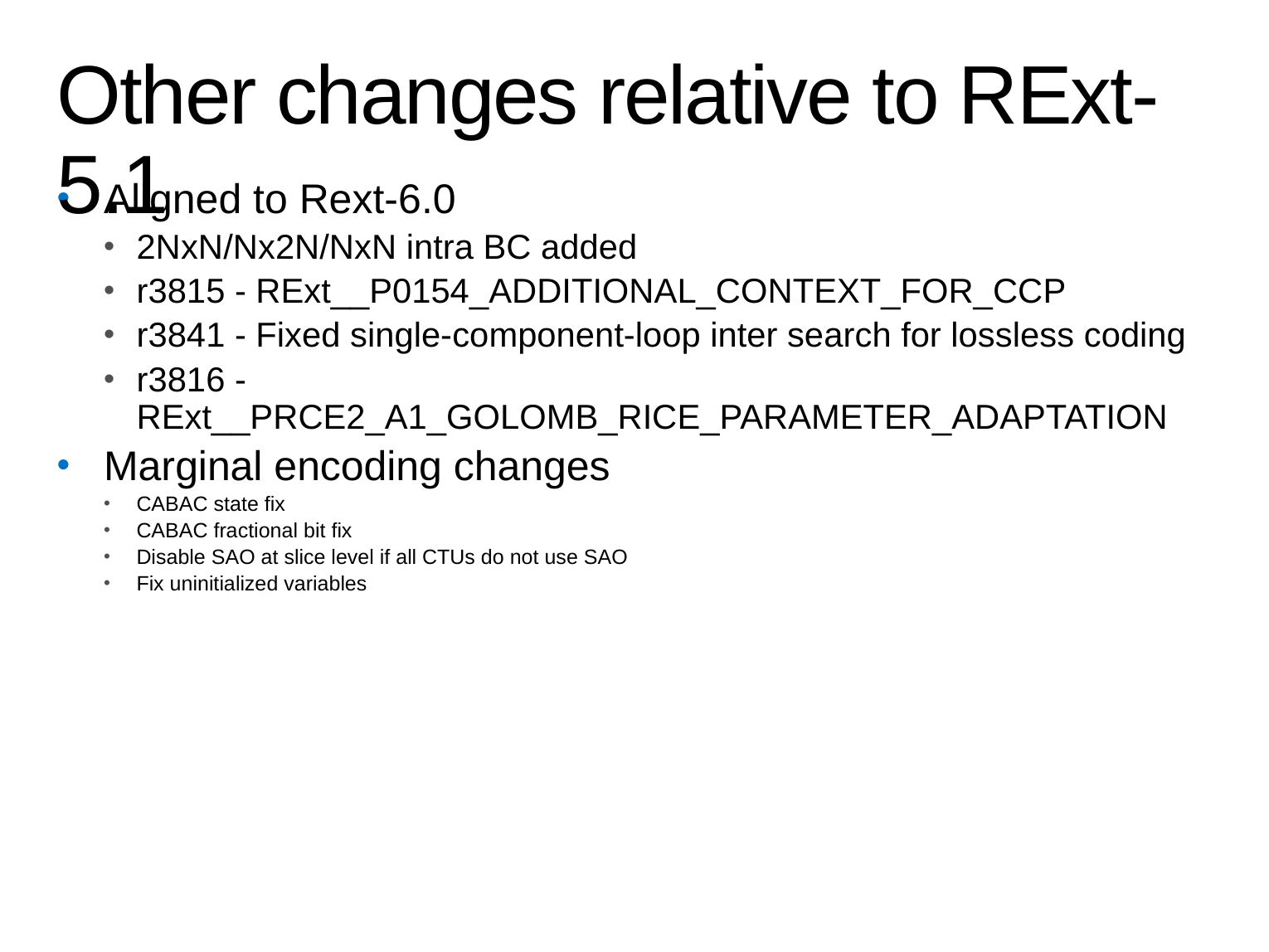

# Other changes relative to RExt-5.1
Aligned to Rext-6.0
2NxN/Nx2N/NxN intra BC added
r3815 - RExt__P0154_ADDITIONAL_CONTEXT_FOR_CCP
r3841 - Fixed single-component-loop inter search for lossless coding
r3816 - RExt__PRCE2_A1_GOLOMB_RICE_PARAMETER_ADAPTATION
Marginal encoding changes
CABAC state fix
CABAC fractional bit fix
Disable SAO at slice level if all CTUs do not use SAO
Fix uninitialized variables